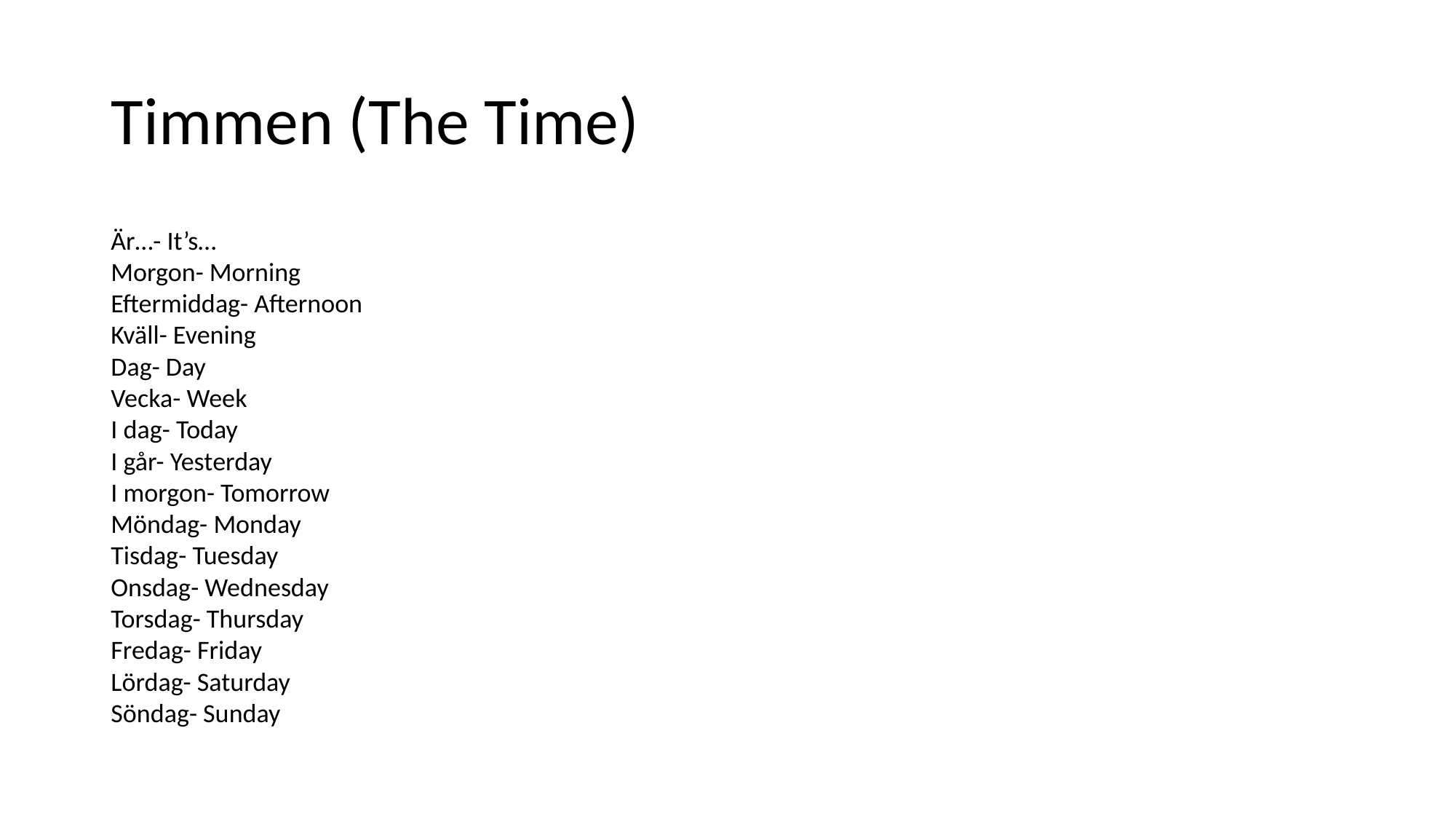

# Timmen (The Time)
Är…- It’s…
Morgon- Morning
Eftermiddag- Afternoon
Kväll- Evening
Dag- Day
Vecka- Week
I dag- Today
I går- Yesterday
I morgon- Tomorrow
Möndag- Monday
Tisdag- Tuesday
Onsdag- Wednesday
Torsdag- Thursday
Fredag- Friday
Lördag- Saturday
Söndag- Sunday